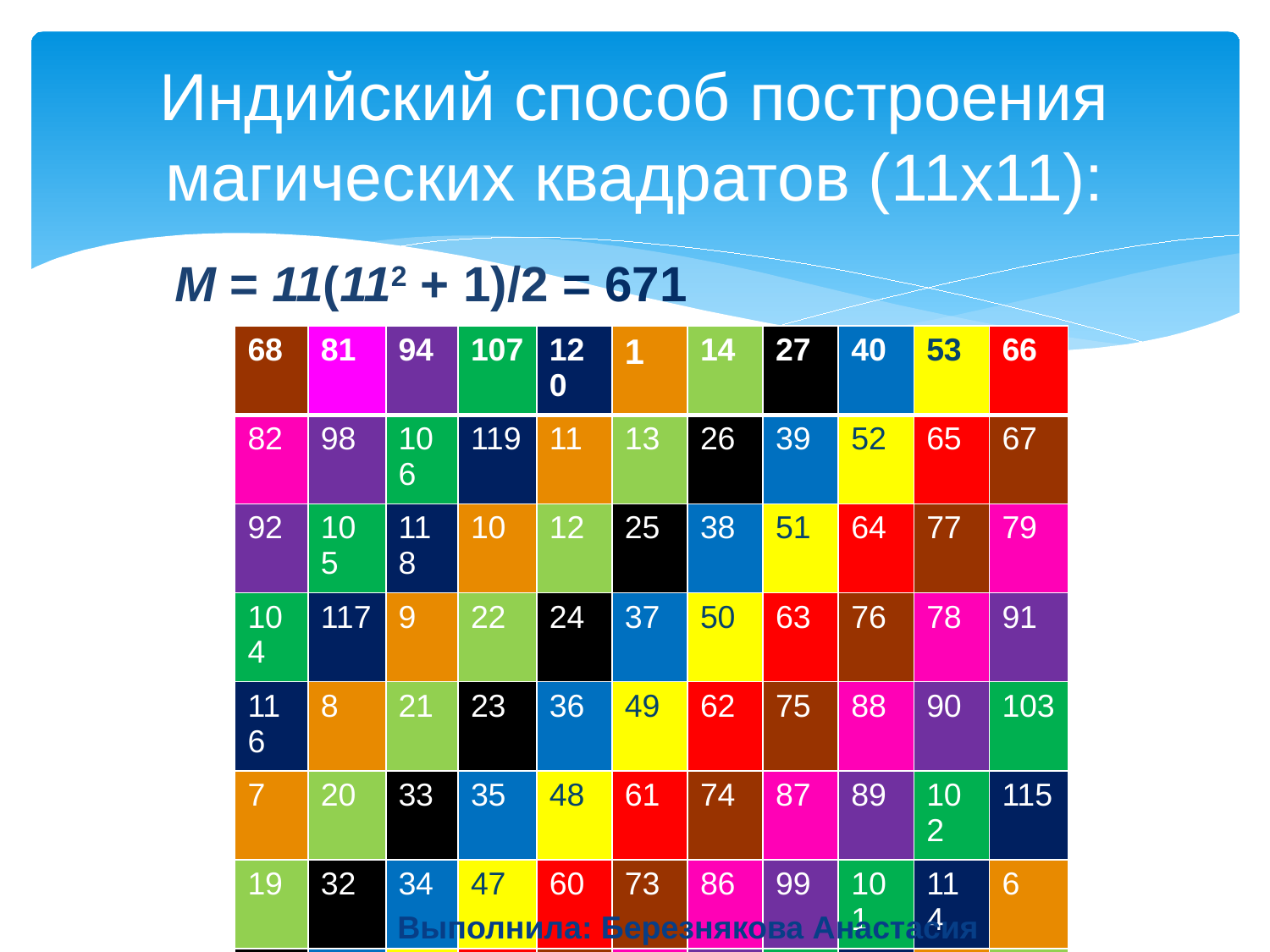

# Индийский способ построения магических квадратов (11х11):
М = 11(112 + 1)/2 = 671

| 68 | 81 | 94 | 107 | 120 | 1 | 14 | 27 | 40 | 53 | 66 |
| --- | --- | --- | --- | --- | --- | --- | --- | --- | --- | --- |
| 82 | 98 | 106 | 119 | 11 | 13 | 26 | 39 | 52 | 65 | 67 |
| 92 | 105 | 118 | 10 | 12 | 25 | 38 | 51 | 64 | 77 | 79 |
| 104 | 117 | 9 | 22 | 24 | 37 | 50 | 63 | 76 | 78 | 91 |
| 116 | 8 | 21 | 23 | 36 | 49 | 62 | 75 | 88 | 90 | 103 |
| 7 | 20 | 33 | 35 | 48 | 61 | 74 | 87 | 89 | 102 | 115 |
| 19 | 32 | 34 | 47 | 60 | 73 | 86 | 99 | 101 | 114 | 6 |
| 31 | 44 | 46 | 59 | 72 | 85 | 98 | 100 | 113 | 5 | 18 |
| 43 | 45 | 58 | 71 | 84 | 97 | 110 | 112 | 4 | 17 | 30 |
| 55 | 57 | 70 | 83 | 96 | 109 | 111 | 3 | 16 | 29 | 42 |
| 56 | 69 | 82 | 95 | 108 | 121 | 2 | 15 | 28 | 41 | 54 |
Выполнила: Березнякова Анастасия